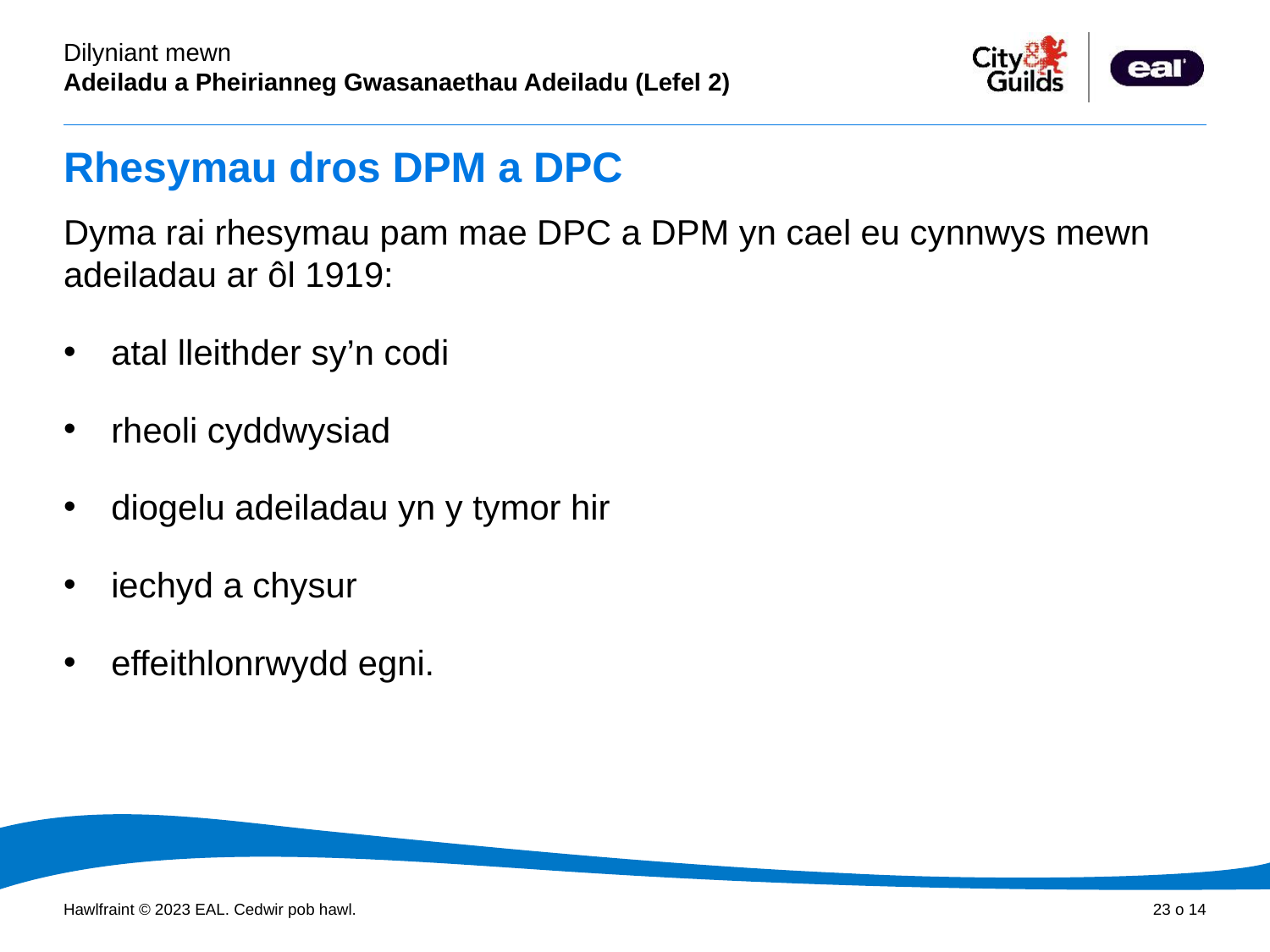

# Rhesymau dros DPM a DPC
Dyma rai rhesymau pam mae DPC a DPM yn cael eu cynnwys mewn adeiladau ar ôl 1919:
atal lleithder sy’n codi
rheoli cyddwysiad
diogelu adeiladau yn y tymor hir
iechyd a chysur
effeithlonrwydd egni.